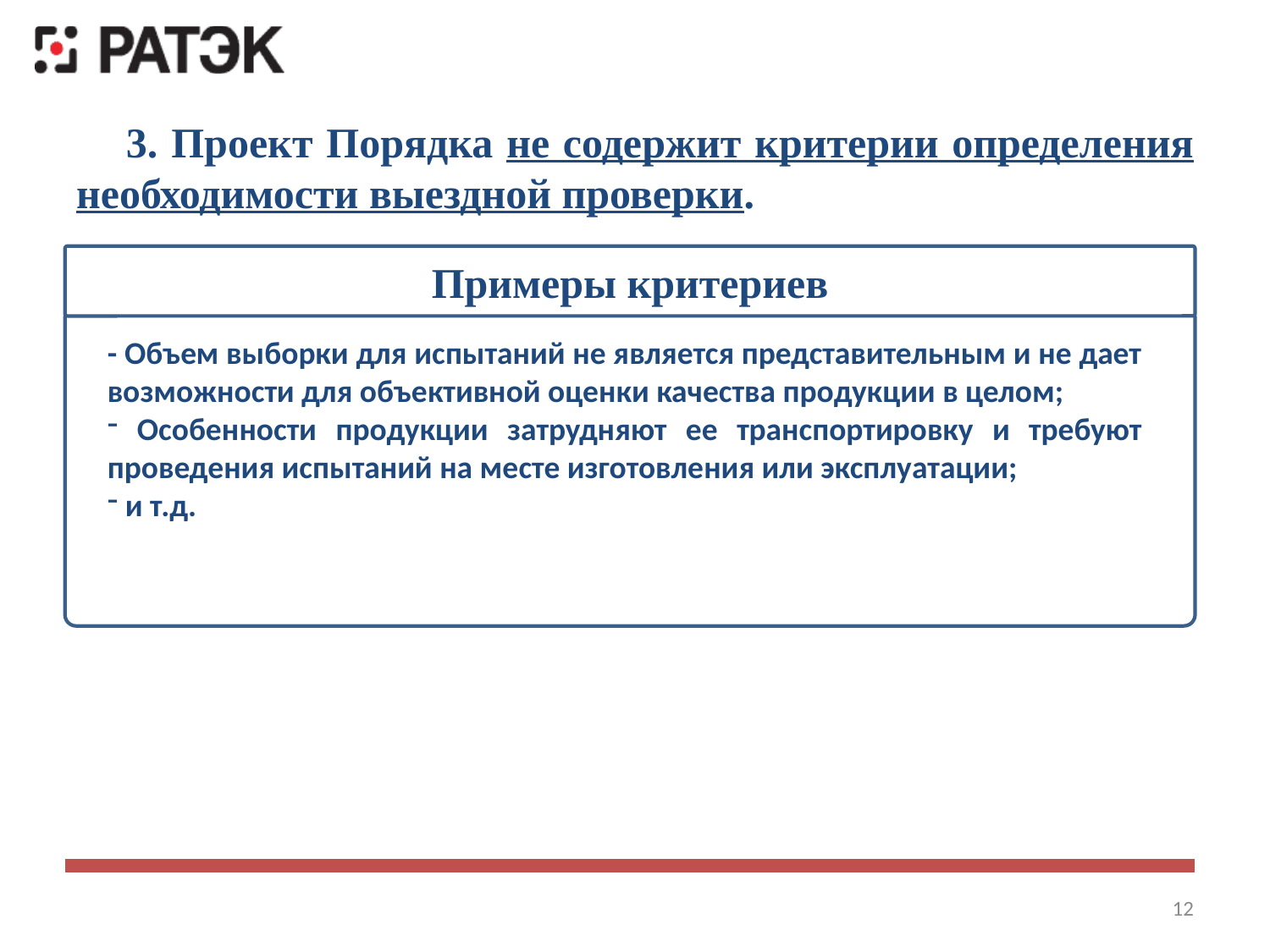

3. Проект Порядка не содержит критерии определения необходимости выездной проверки.

Примеры критериев

- Объем выборки для испытаний не является представительным и не дает возможности для объективной оценки качества продукции в целом;
 Особенности продукции затрудняют ее транспортировку и требуют проведения испытаний на месте изготовления или эксплуатации;
 и т.д.
12